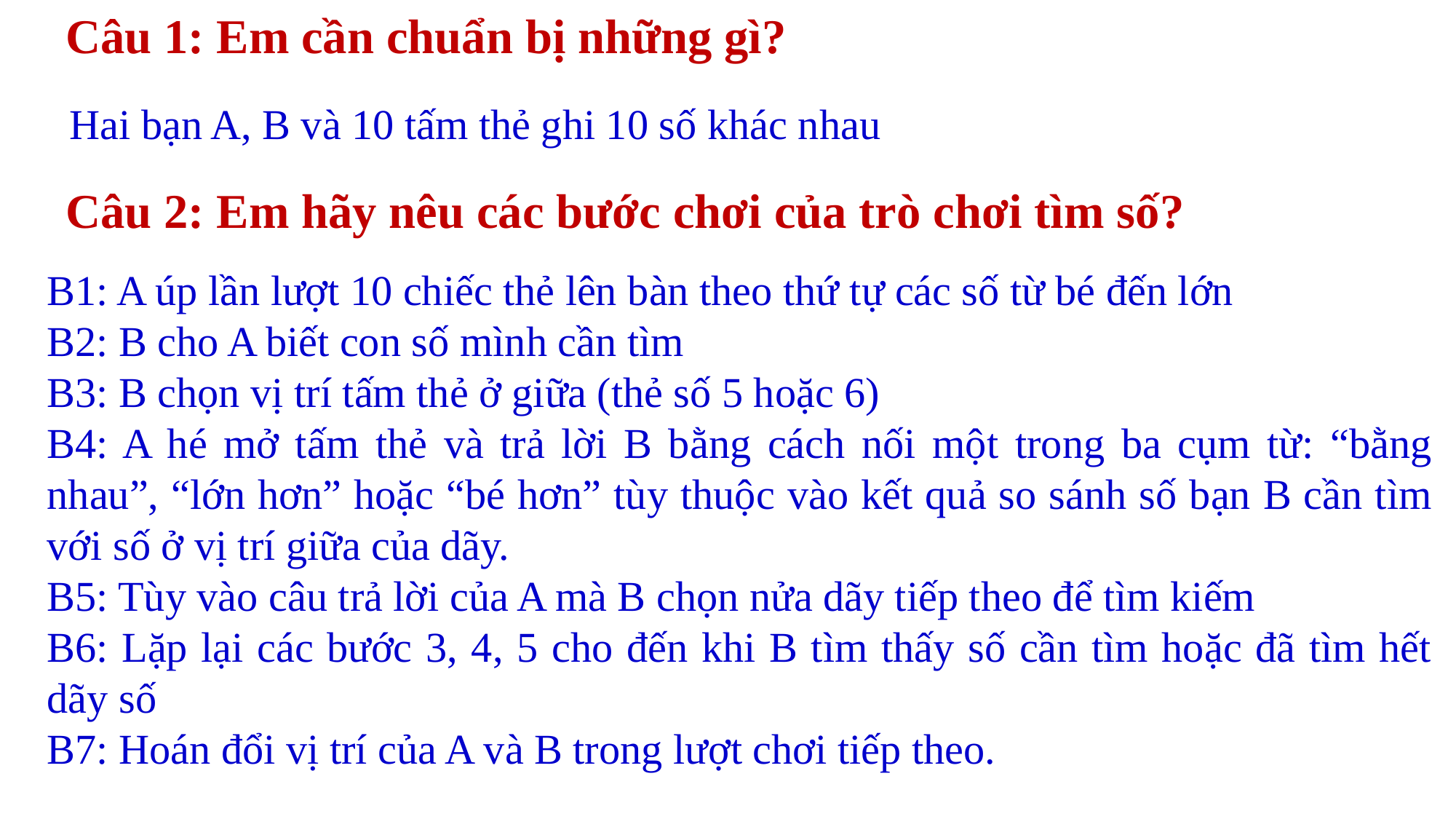

Câu 1: Em cần chuẩn bị những gì?

Câu 2: Em hãy nêu các bước chơi của trò chơi tìm số?
Hai bạn A, B và 10 tấm thẻ ghi 10 số khác nhau
B1: A úp lần lượt 10 chiếc thẻ lên bàn theo thứ tự các số từ bé đến lớn
B2: B cho A biết con số mình cần tìm
B3: B chọn vị trí tấm thẻ ở giữa (thẻ số 5 hoặc 6)
B4: A hé mở tấm thẻ và trả lời B bằng cách nối một trong ba cụm từ: “bằng nhau”, “lớn hơn” hoặc “bé hơn” tùy thuộc vào kết quả so sánh số bạn B cần tìm với số ở vị trí giữa của dãy.
B5: Tùy vào câu trả lời của A mà B chọn nửa dãy tiếp theo để tìm kiếm
B6: Lặp lại các bước 3, 4, 5 cho đến khi B tìm thấy số cần tìm hoặc đã tìm hết dãy số
B7: Hoán đổi vị trí của A và B trong lượt chơi tiếp theo.